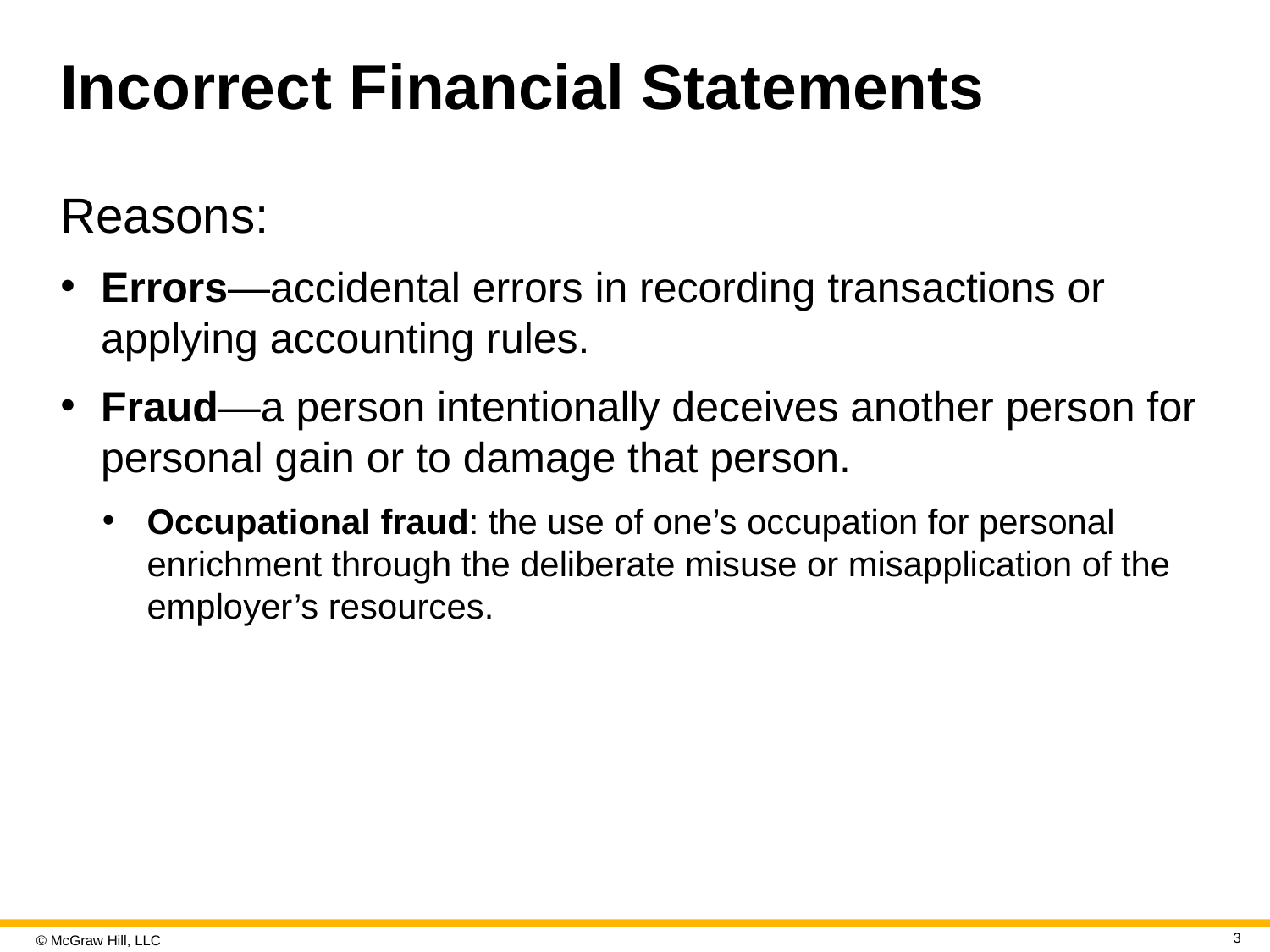

# Incorrect Financial Statements
Reasons:
Errors—accidental errors in recording transactions or applying accounting rules.
Fraud—a person intentionally deceives another person for personal gain or to damage that person.
Occupational fraud: the use of one’s occupation for personal enrichment through the deliberate misuse or misapplication of the employer’s resources.
3